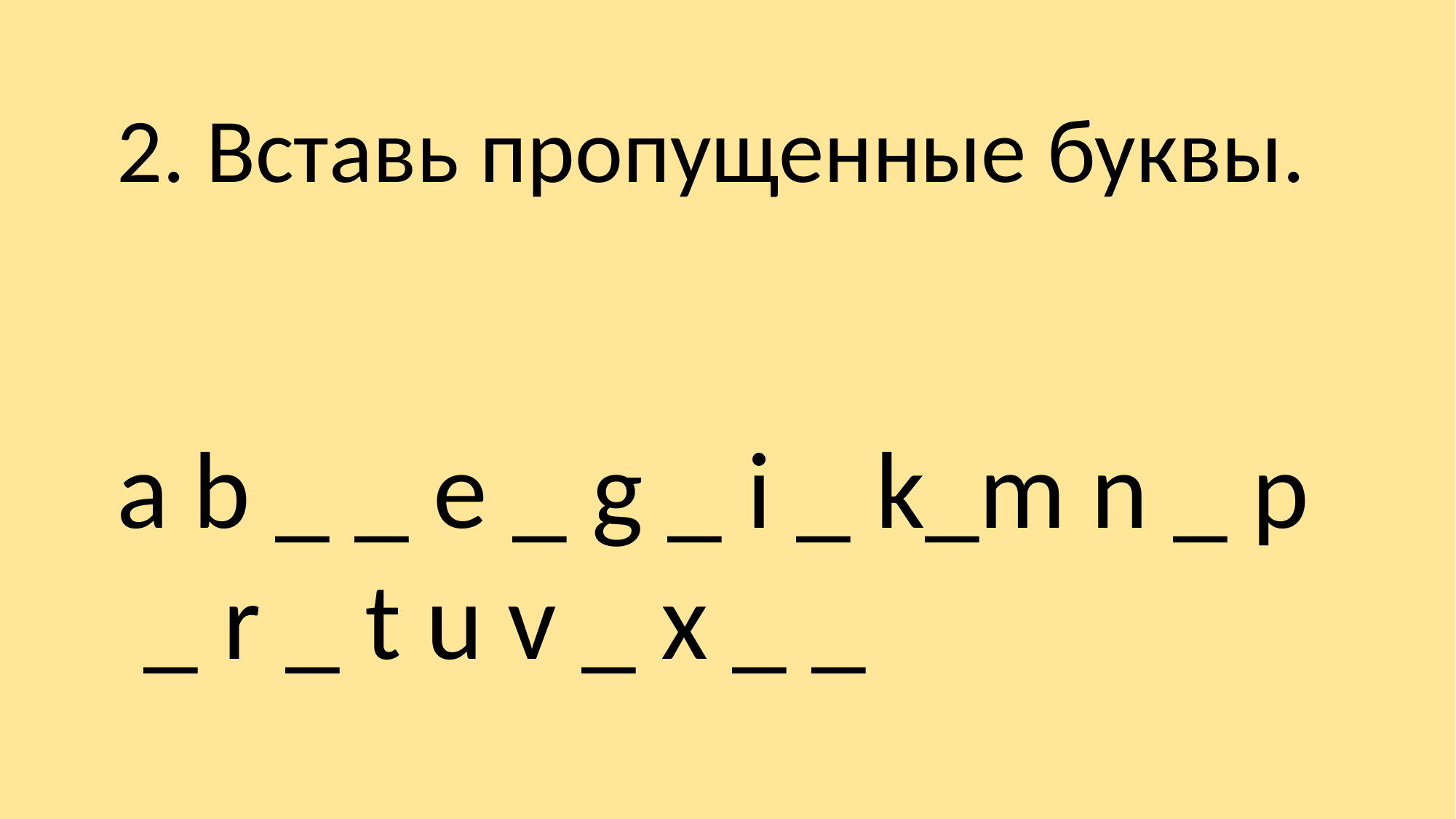

2. Вставь пропущенные буквы.

a b _ _ e _ g _ i _ k_m n _ p _ r _ t u v _ x _ _